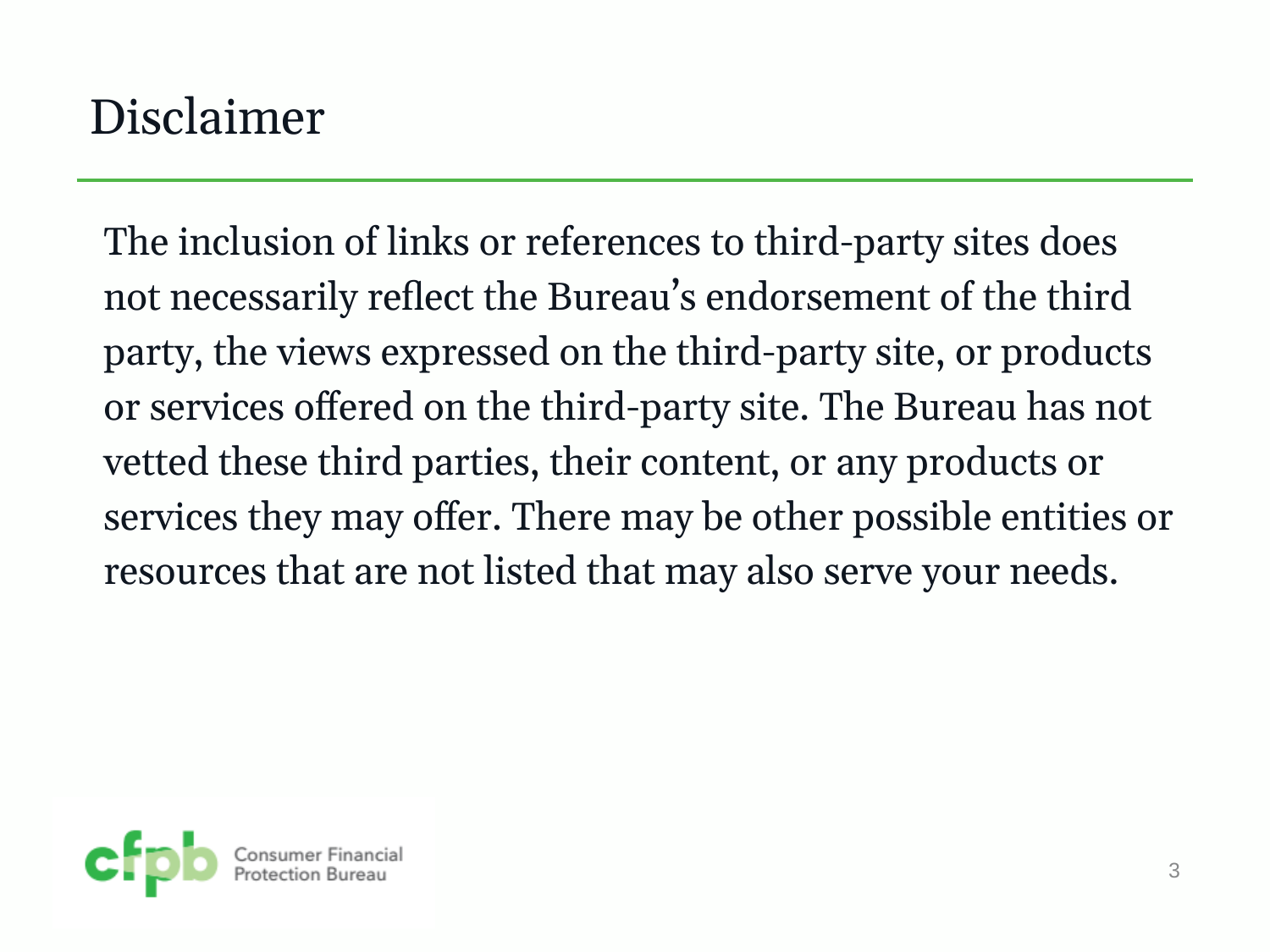

# Disclaimer
The inclusion of links or references to third-party sites does not necessarily reflect the Bureau’s endorsement of the third party, the views expressed on the third-party site, or products or services offered on the third-party site. The Bureau has not vetted these third parties, their content, or any products or services they may offer. There may be other possible entities or resources that are not listed that may also serve your needs.

3